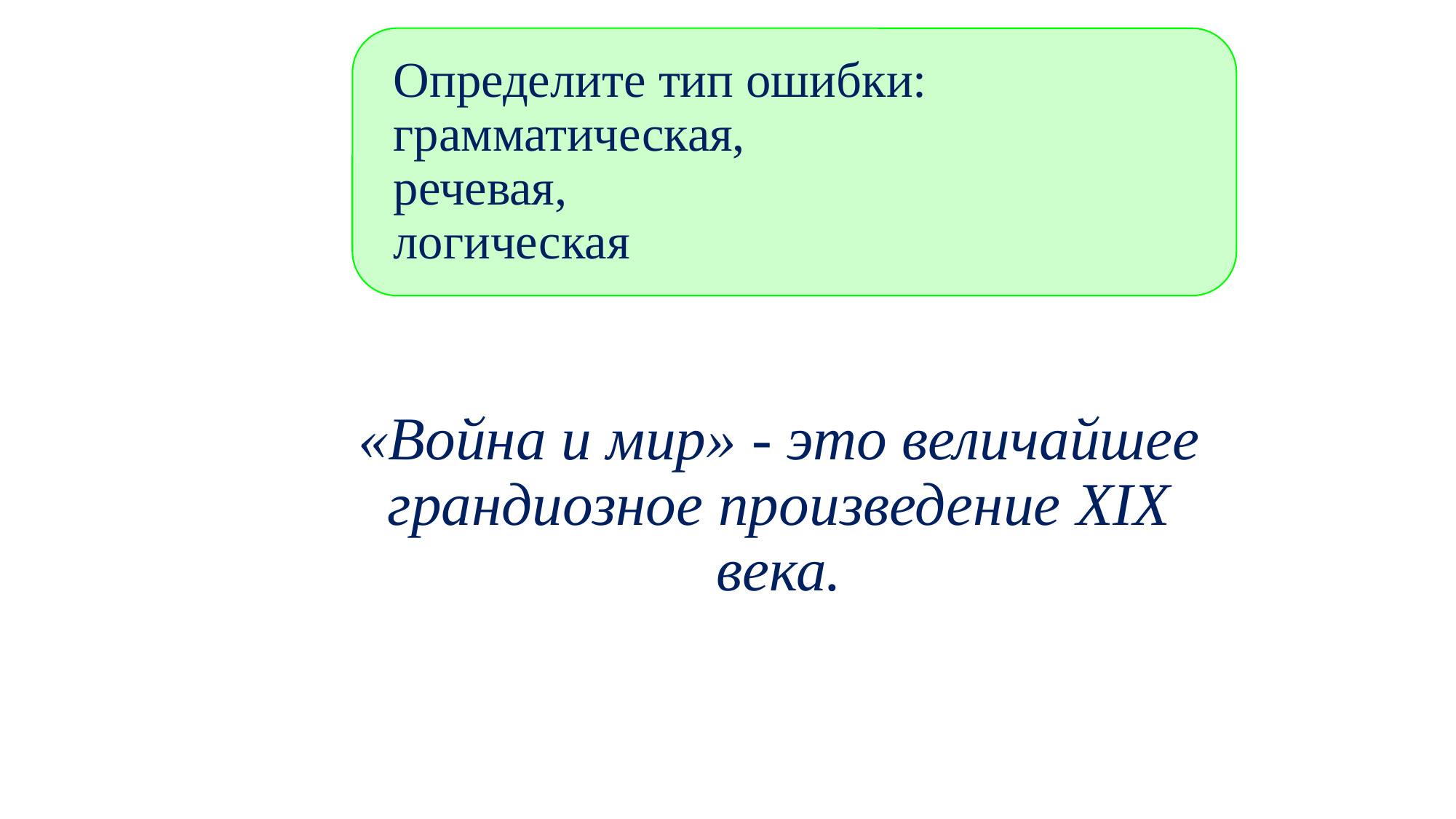

Определите тип ошибки:
грамматическая,
речевая,
логическая
«Война и мир» - это величайшее грандиозное произведение XIX века.